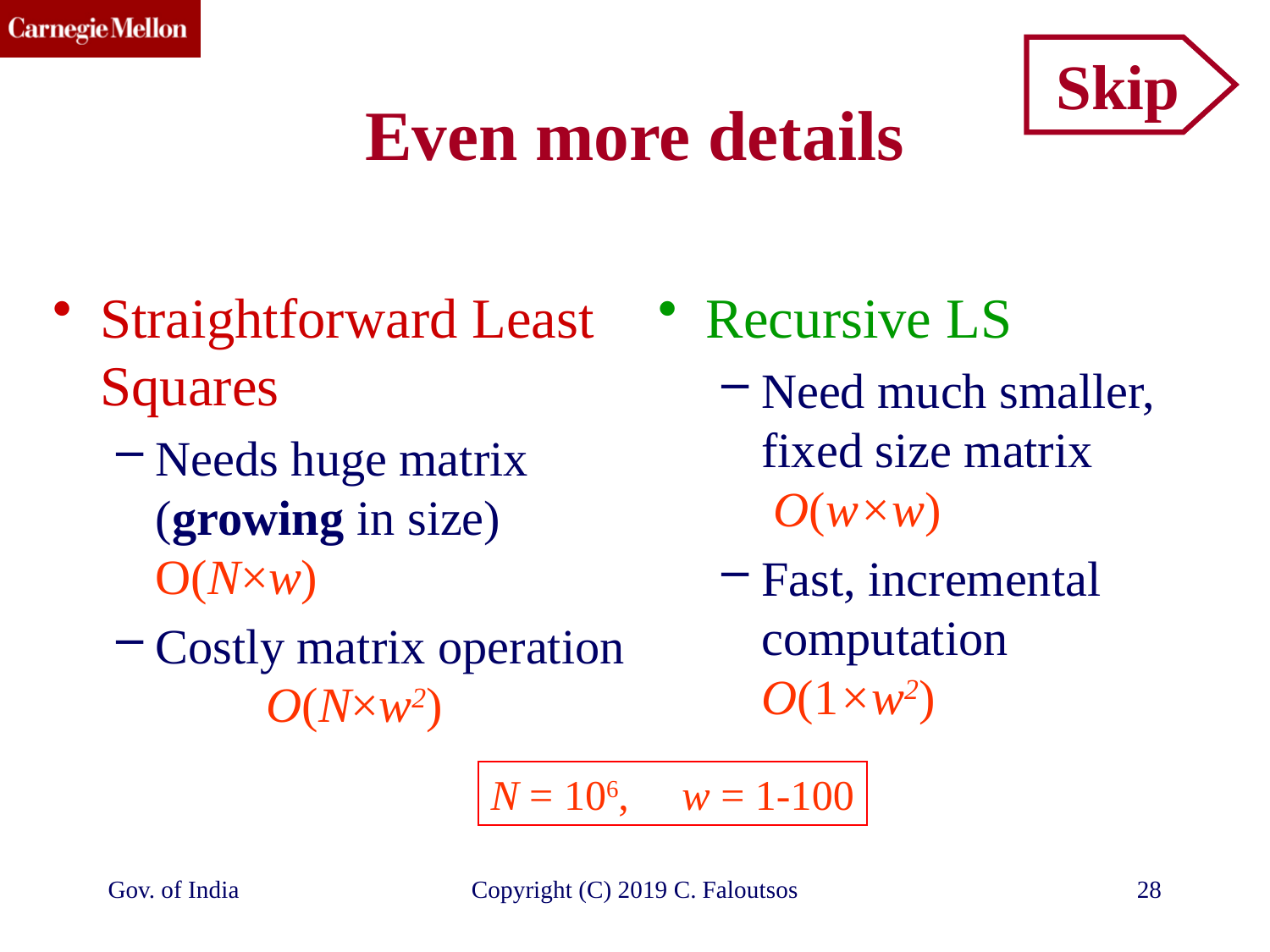

Skip
# Even more details
Straightforward Least Squares
Needs huge matrix
(growing in size)   O(N×w)
Costly matrix operation           O(N×w2)

Recursive LS
Need much smaller, fixed size matrix           O(w×w)
Fast, incremental computation        O(1×w2)
N = 106,     w = 1-100
Gov. of India
Copyright (C) 2019 C. Faloutsos
28